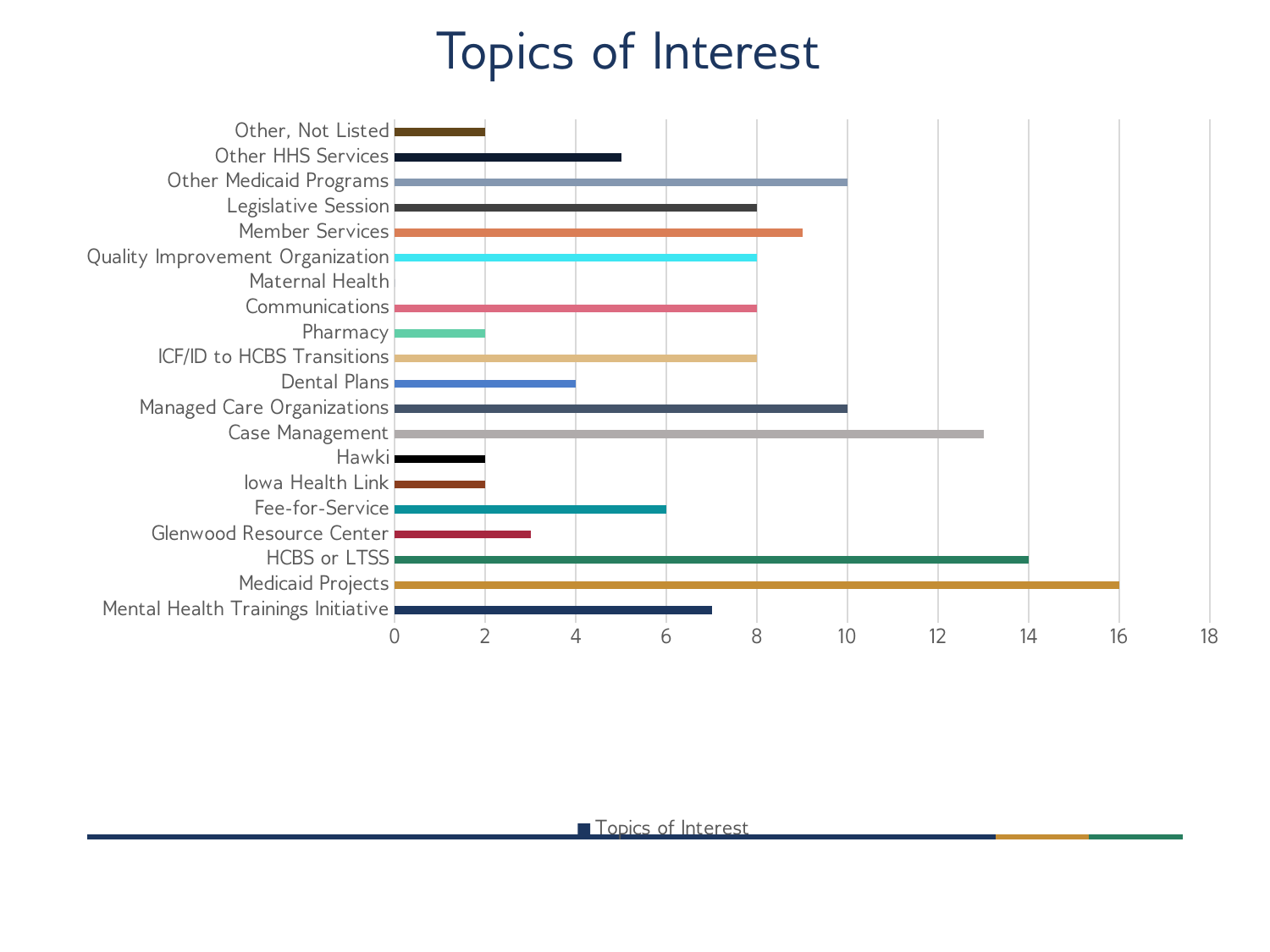

# Topics of Interest

### Chart

| Category | Topics of Interest |
|---|---|
| Mental Health Trainings Initiative | 7.0 |
| Medicaid Projects | 16.0 |
| HCBS or LTSS | 14.0 |
| Glenwood Resource Center | 3.0 |
| Fee-for-Service | 6.0 |
| Iowa Health Link | 2.0 |
| Hawki | 2.0 |
| Case Management | 13.0 |
| Managed Care Organizations | 10.0 |
| Dental Plans | 4.0 |
| ICF/ID to HCBS Transitions | 8.0 |
| Pharmacy | 2.0 |
| Communications | 8.0 |
| Maternal Health | 0.0 |
| Quality Improvement Organization | 8.0 |
| Member Services | 9.0 |
| Legislative Session | 8.0 |
| Other Medicaid Programs | 10.0 |
| Other HHS Services | 5.0 |
| Other, Not Listed | 2.0 |
4